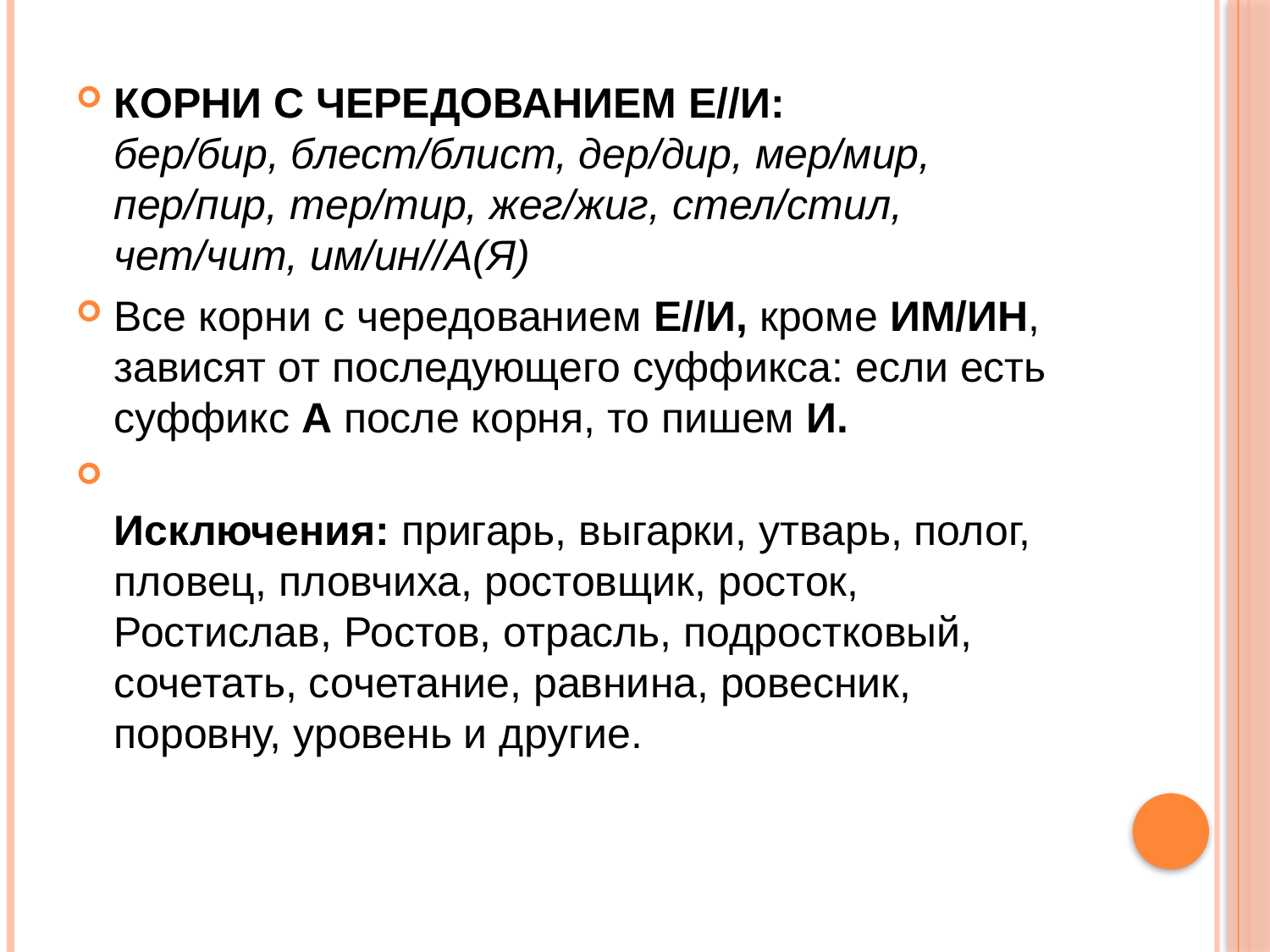

КОРНИ С ЧЕРЕДОВАНИЕМ Е//И: 
бер/бир, блест/блист, дер/дир, мер/мир, пер/пир, тер/тир, жег/жиг, стел/стил, чет/чит, им/ин//А(Я)
Все корни с чередованием Е//И, кроме ИМ/ИН, зависят от последующего суффикса: если есть суффикс А после корня, то пишем И.
Исключения: пригарь, выгарки, утварь, полог, пловец, пловчиха, ростовщик, росток, Ростислав, Ростов, отрасль, подростковый, сочетать, сочетание, равнина, ровесник, поровну, уровень и другие.